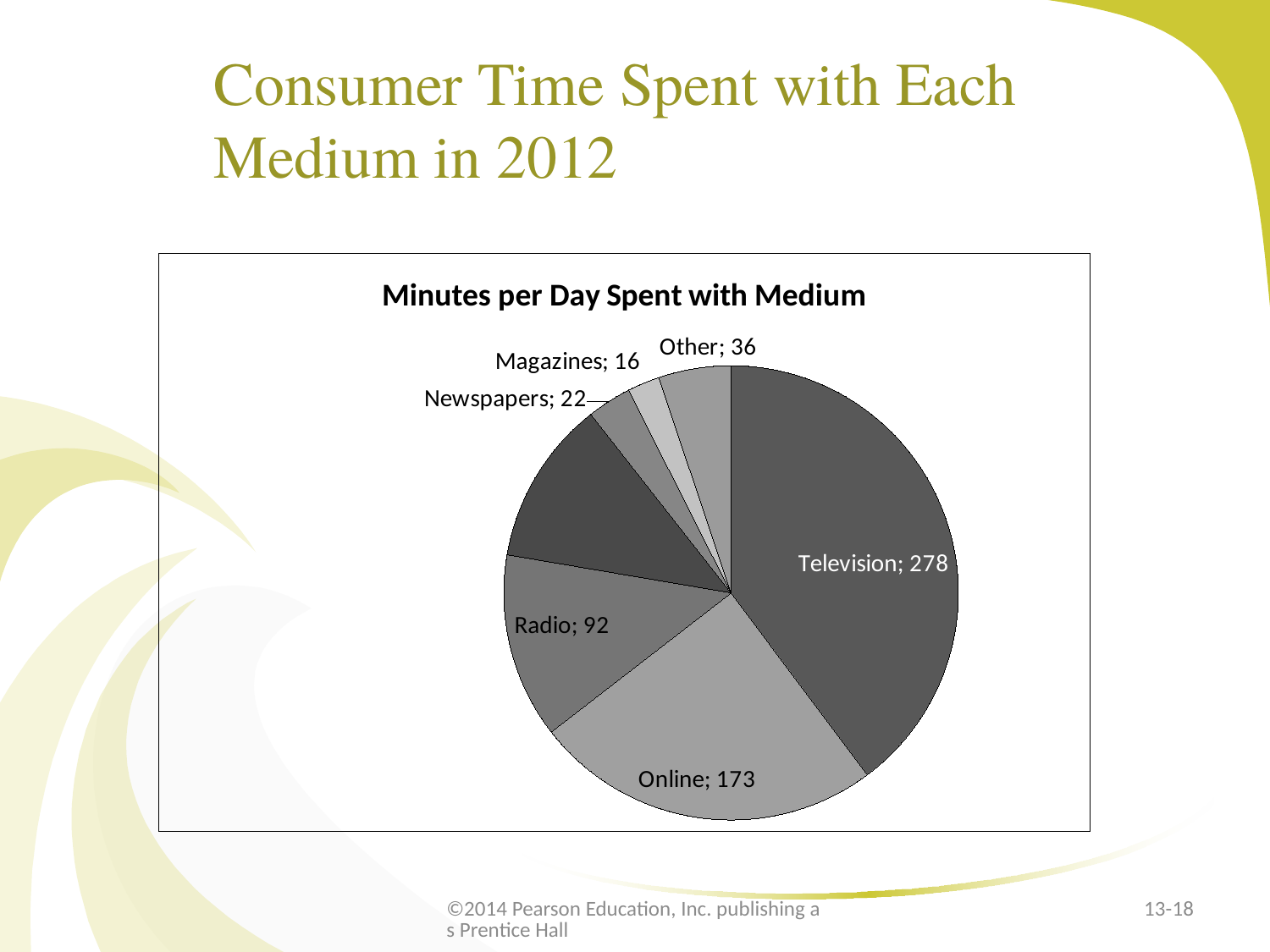

# Consumer Time Spent with Each Medium in 2012

### Chart: Minutes per Day Spent with Medium

| Category | Minutes per Day |
|---|---|
| Television | 278.0 |
| Online | 173.0 |
| Radio | 92.0 |
| Mobile (nonvoice) | 82.0 |
| Newspapers | 22.0 |
| Magazines | 16.0 |
| Other | 36.0 |
©2014 Pearson Education, Inc. publishing as Prentice Hall
13-18